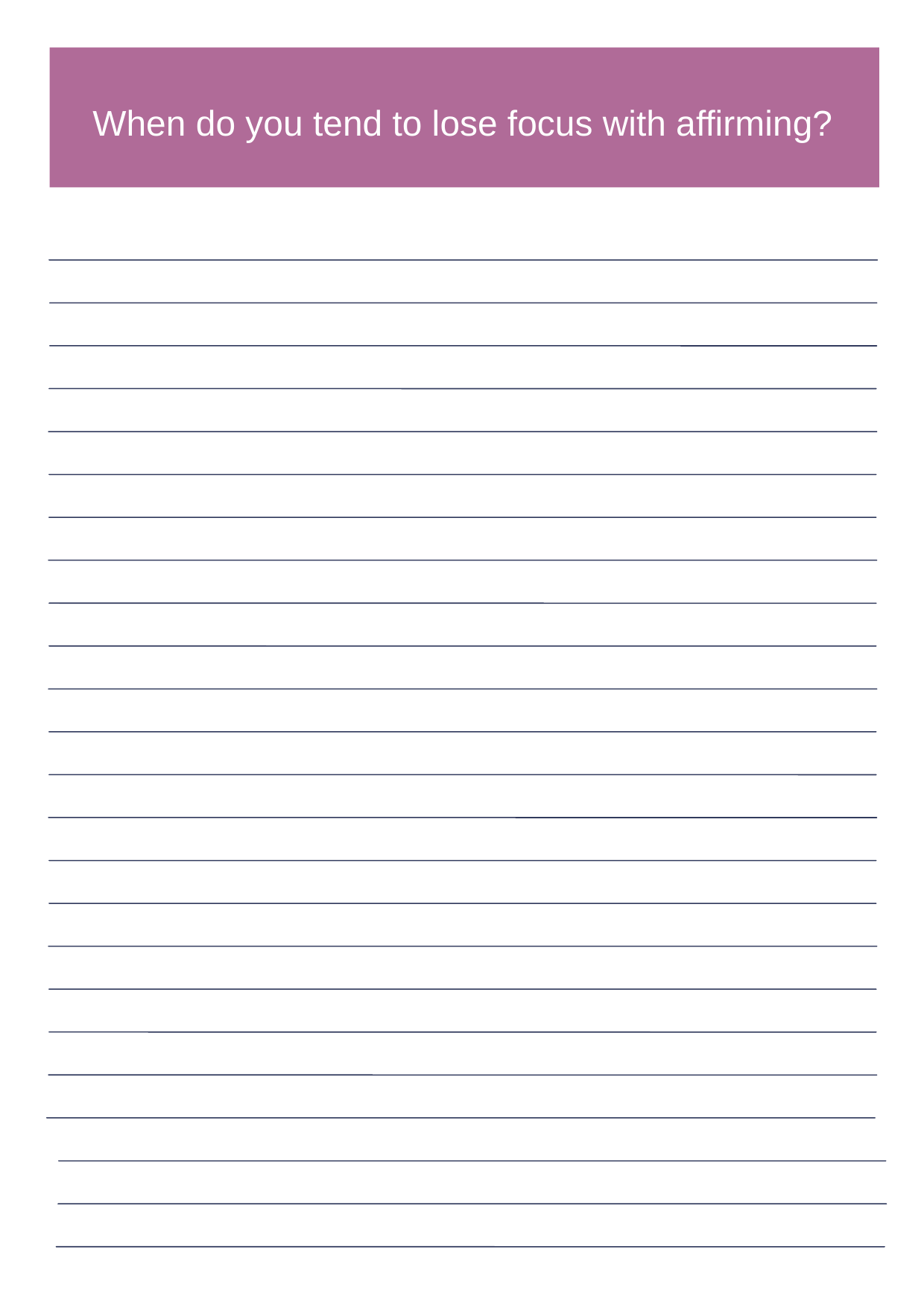

When do you tend to lose focus with affirming?